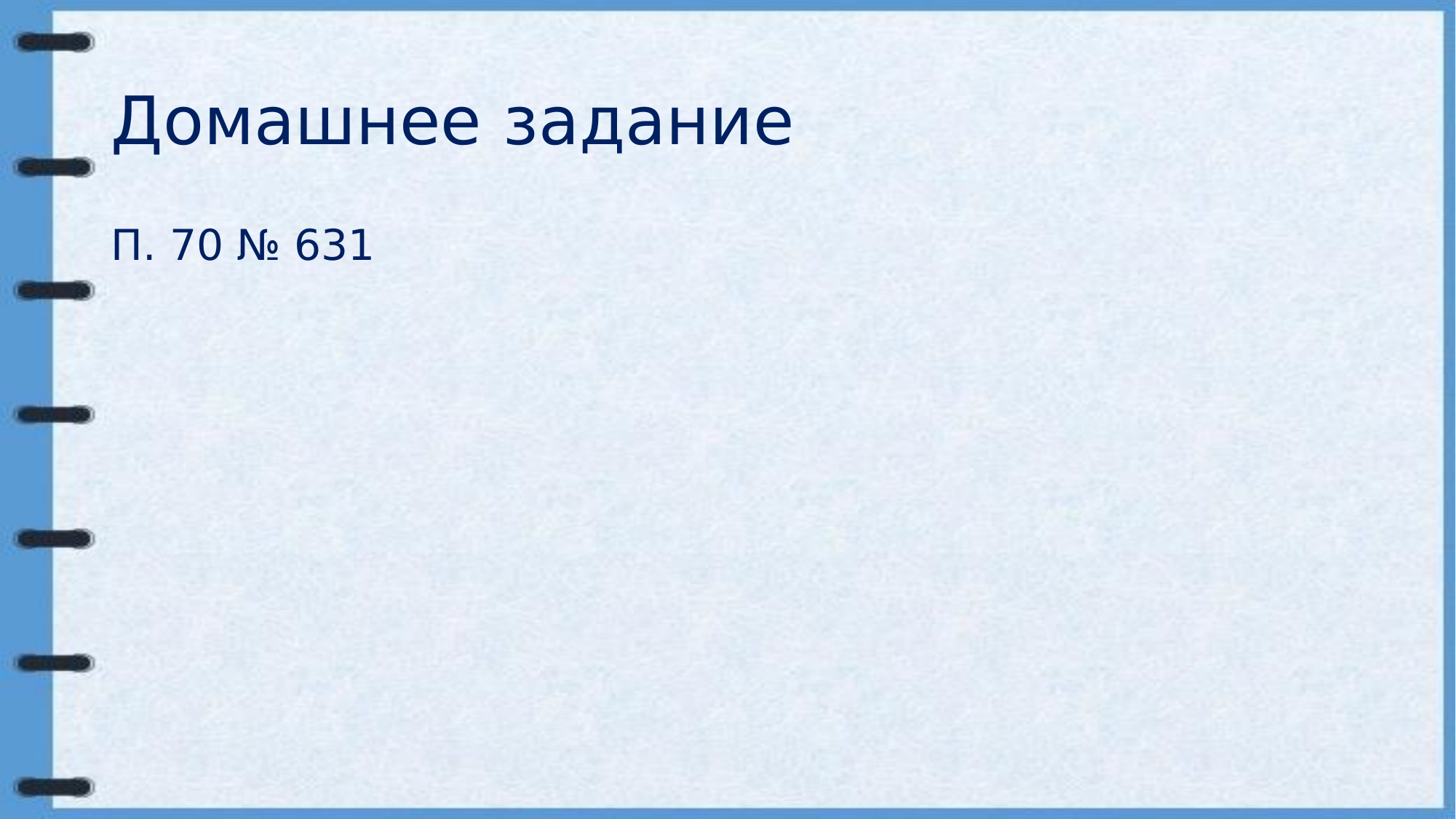

# Домашнее задание
П. 70 № 631